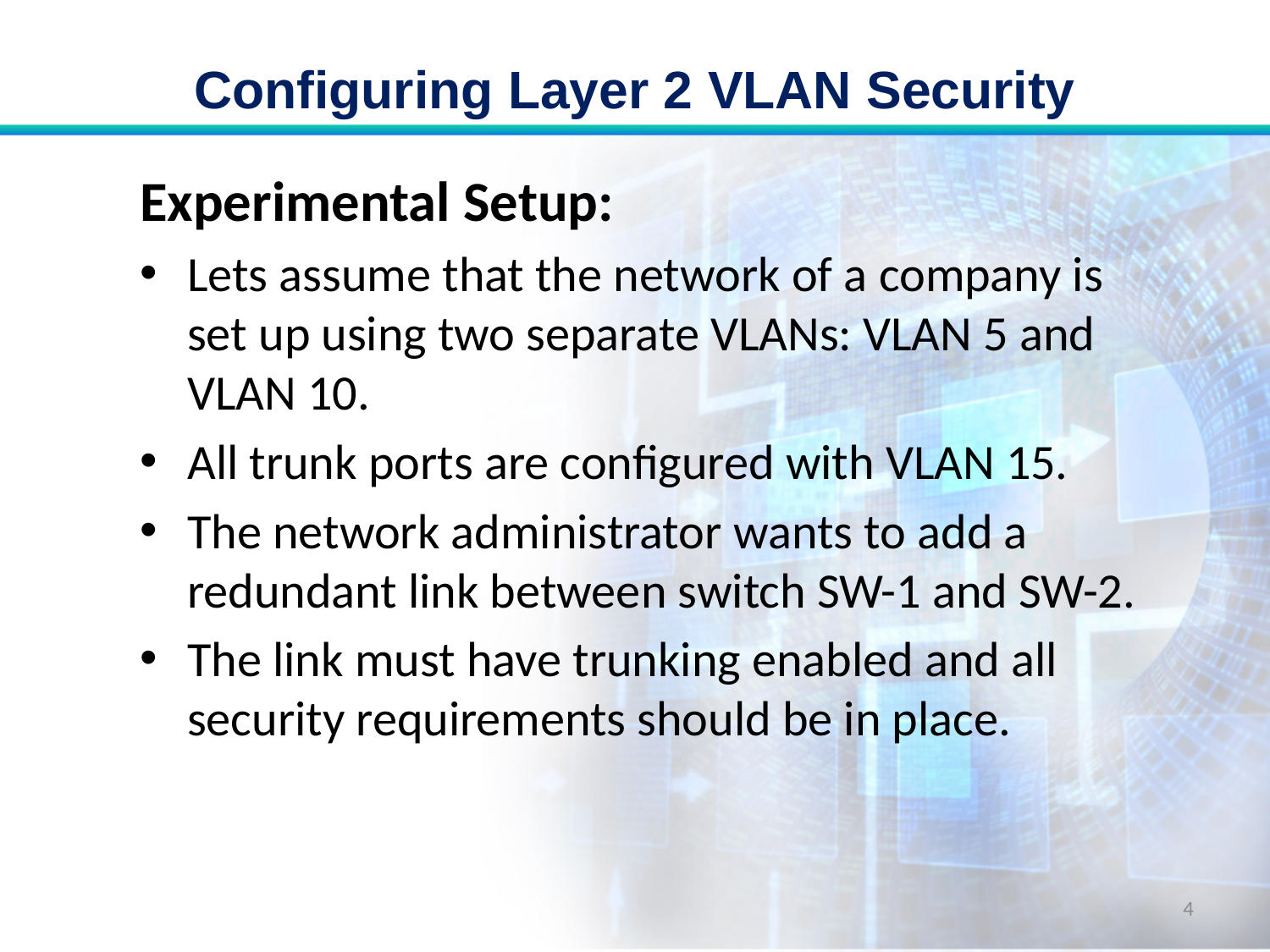

# Configuring Layer 2 VLAN Security
Experimental Setup:
Lets assume that the network of a company is  set up using two separate VLANs: VLAN 5 and VLAN 10.
All trunk ports are configured with VLAN 15.
The network administrator wants to add a redundant link between switch SW-1 and SW-2.
The link must have trunking enabled and all security requirements should be in place.
4